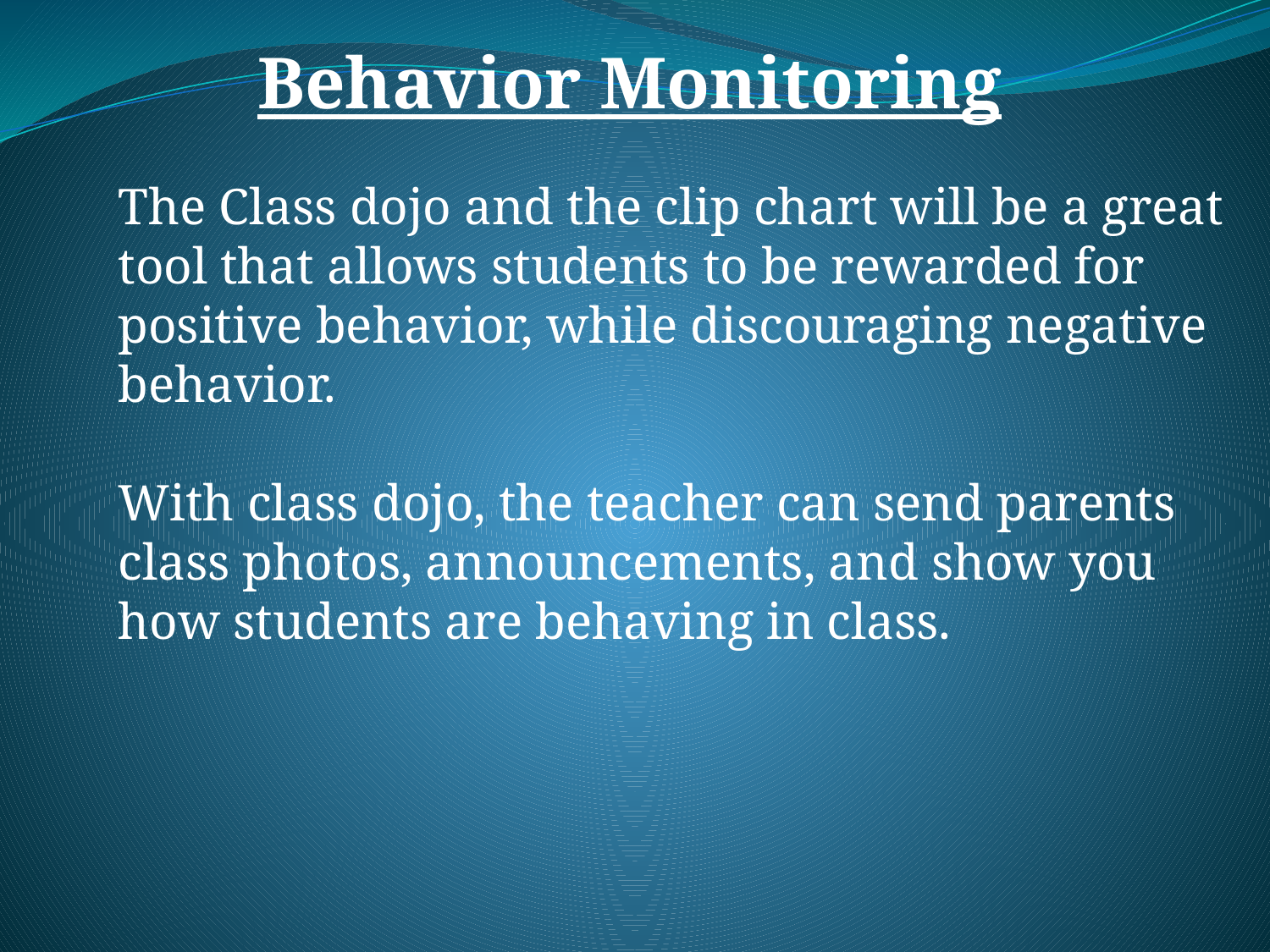

Behavior Monitoring

The Class dojo and the clip chart will be a great tool that allows students to be rewarded for positive behavior, while discouraging negative behavior.

With class dojo, the teacher can send parents class photos, announcements, and show you how students are behaving in class.